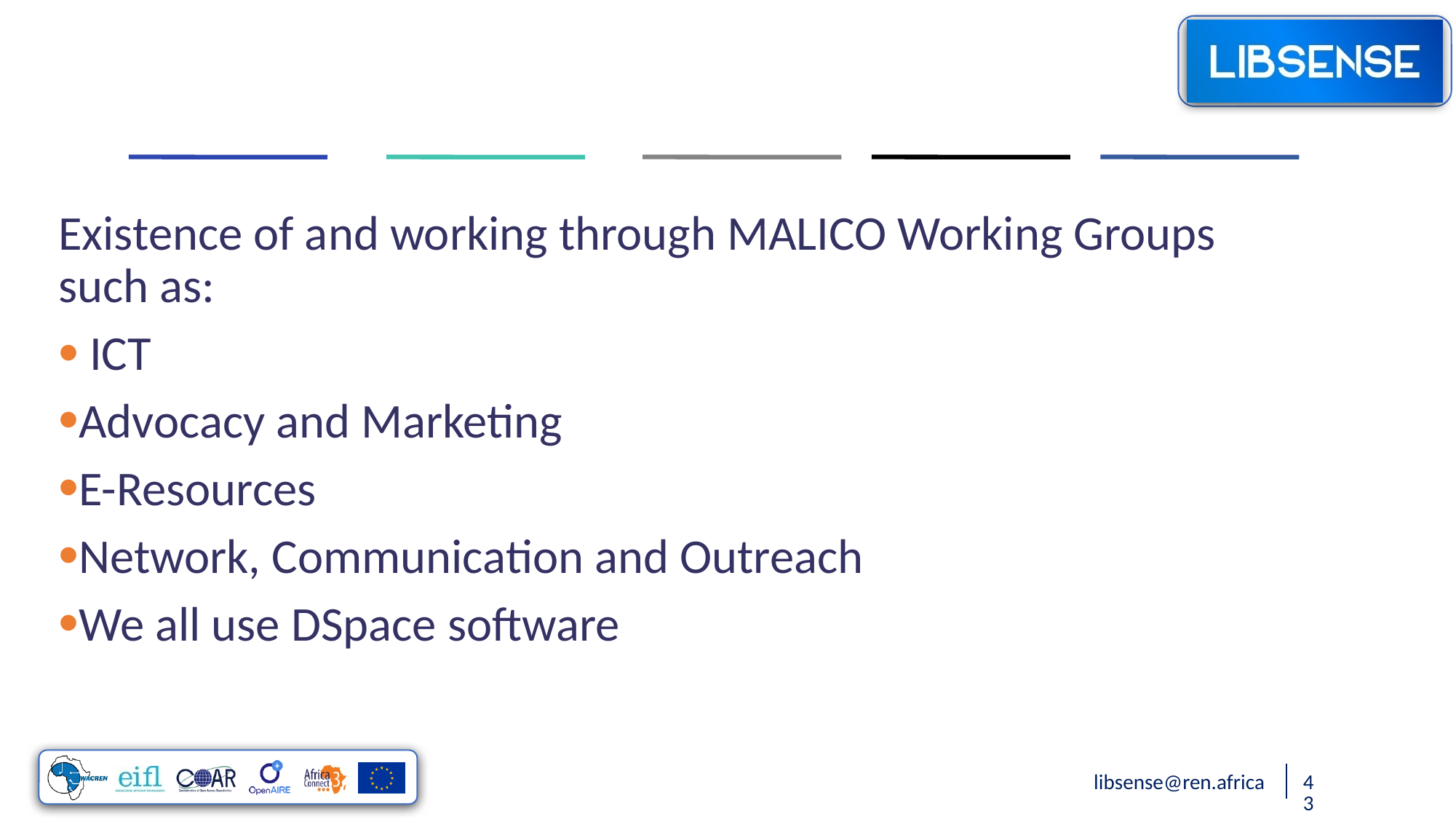

Existence of and working through MALICO Working Groups such as:
 ICT
Advocacy and Marketing
E-Resources
Network, Communication and Outreach
We all use DSpace software

libsense@ren.africa
43